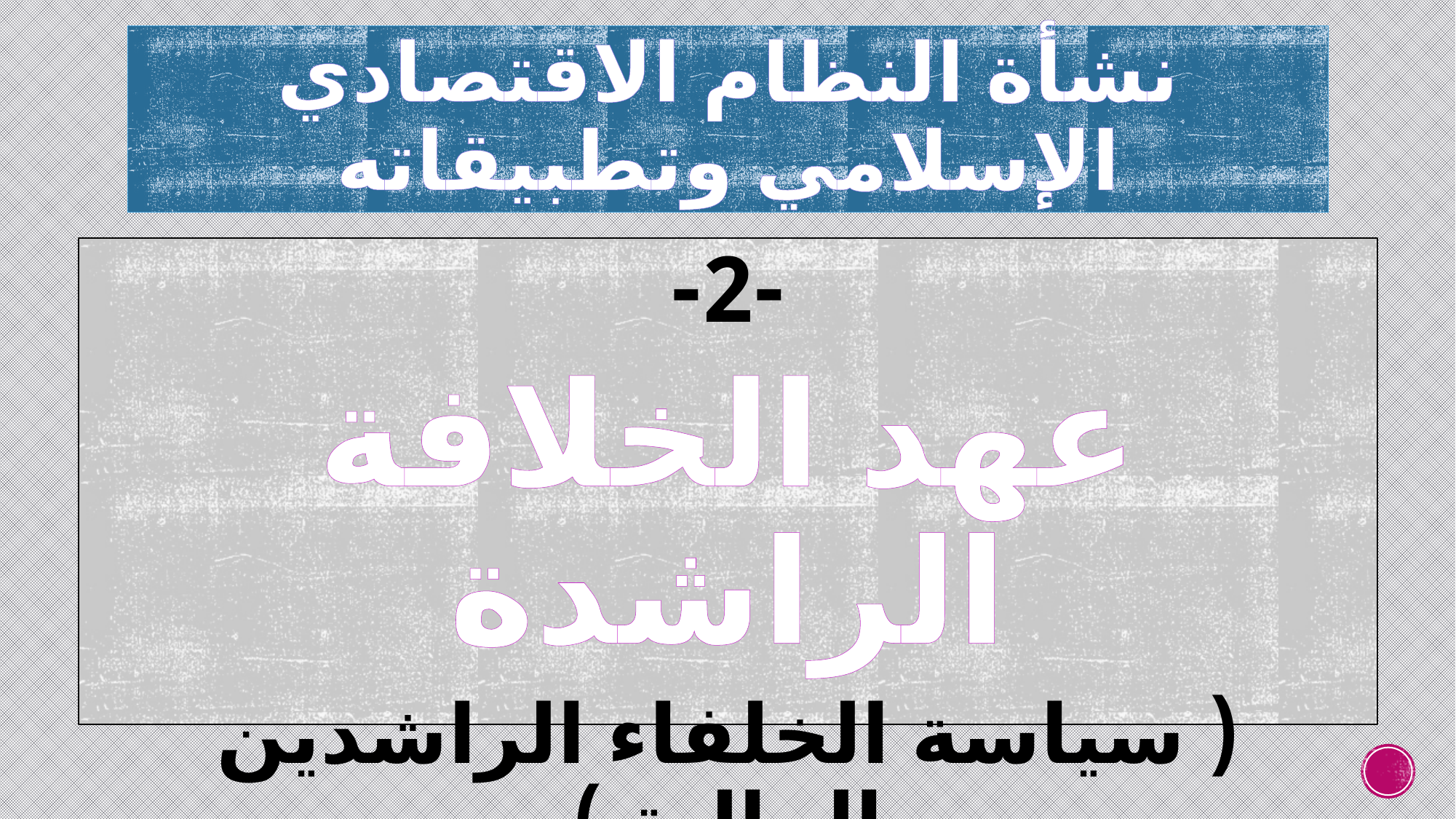

# نشأة النظام الاقتصادي الإسلامي وتطبيقاته
-2-
عهد الخلافة الراشدة
( سياسة الخلفاء الراشدين المالية )